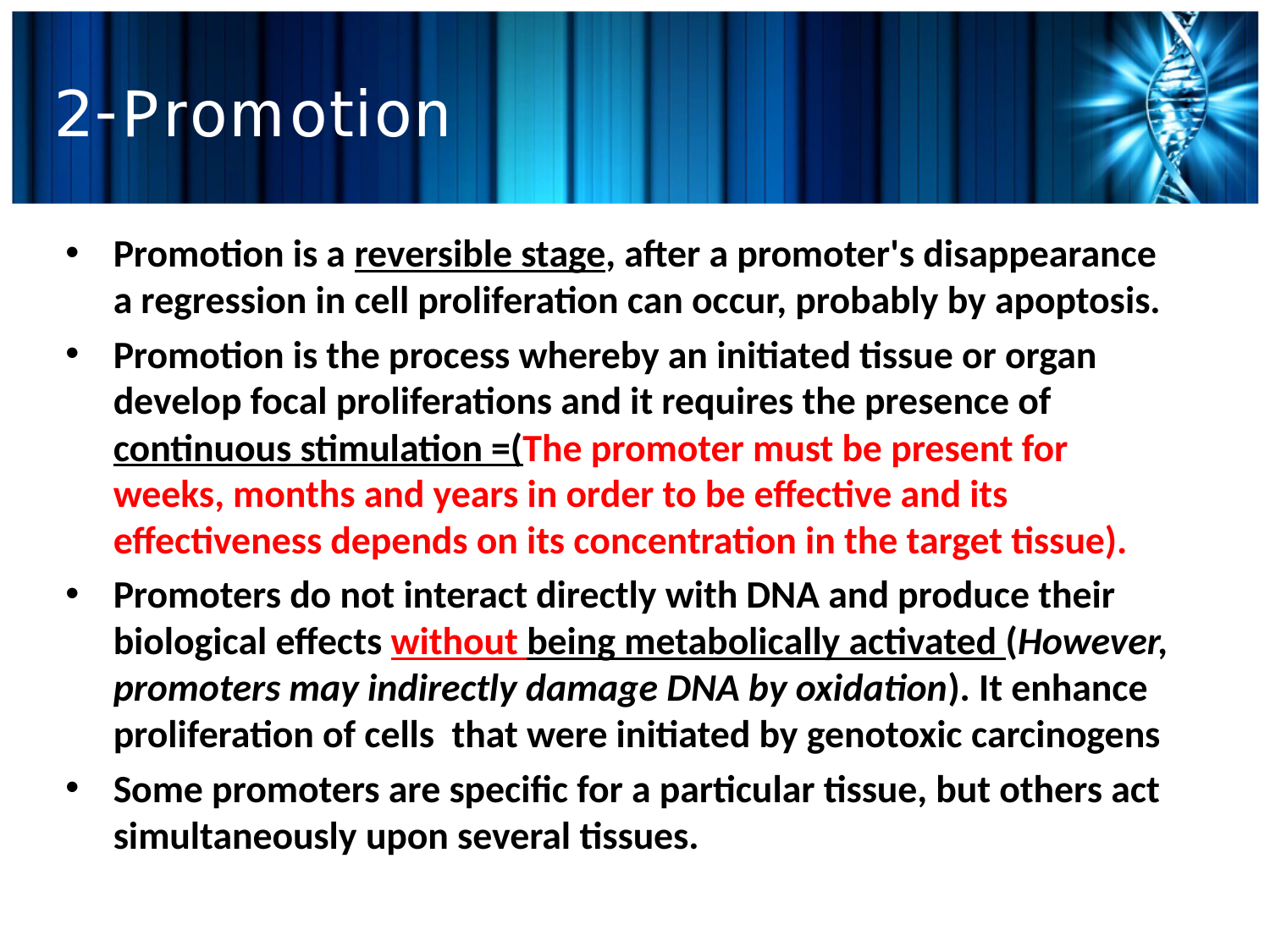

# 2-Promotion
Promotion is a reversible stage, after a promoter's disappearance a regression in cell proliferation can occur, probably by apoptosis.
Promotion is the process whereby an initiated tissue or organ develop focal proliferations and it requires the presence of continuous stimulation =(The promoter must be present for weeks, months and years in order to be effective and its effectiveness depends on its concentration in the target tissue).
Promoters do not interact directly with DNA and produce their biological effects without being metabolically activated (However, promoters may indirectly damage DNA by oxidation). It enhance proliferation of cells  that were initiated by genotoxic carcinogens
Some promoters are specific for a particular tissue, but others act simultaneously upon several tissues.